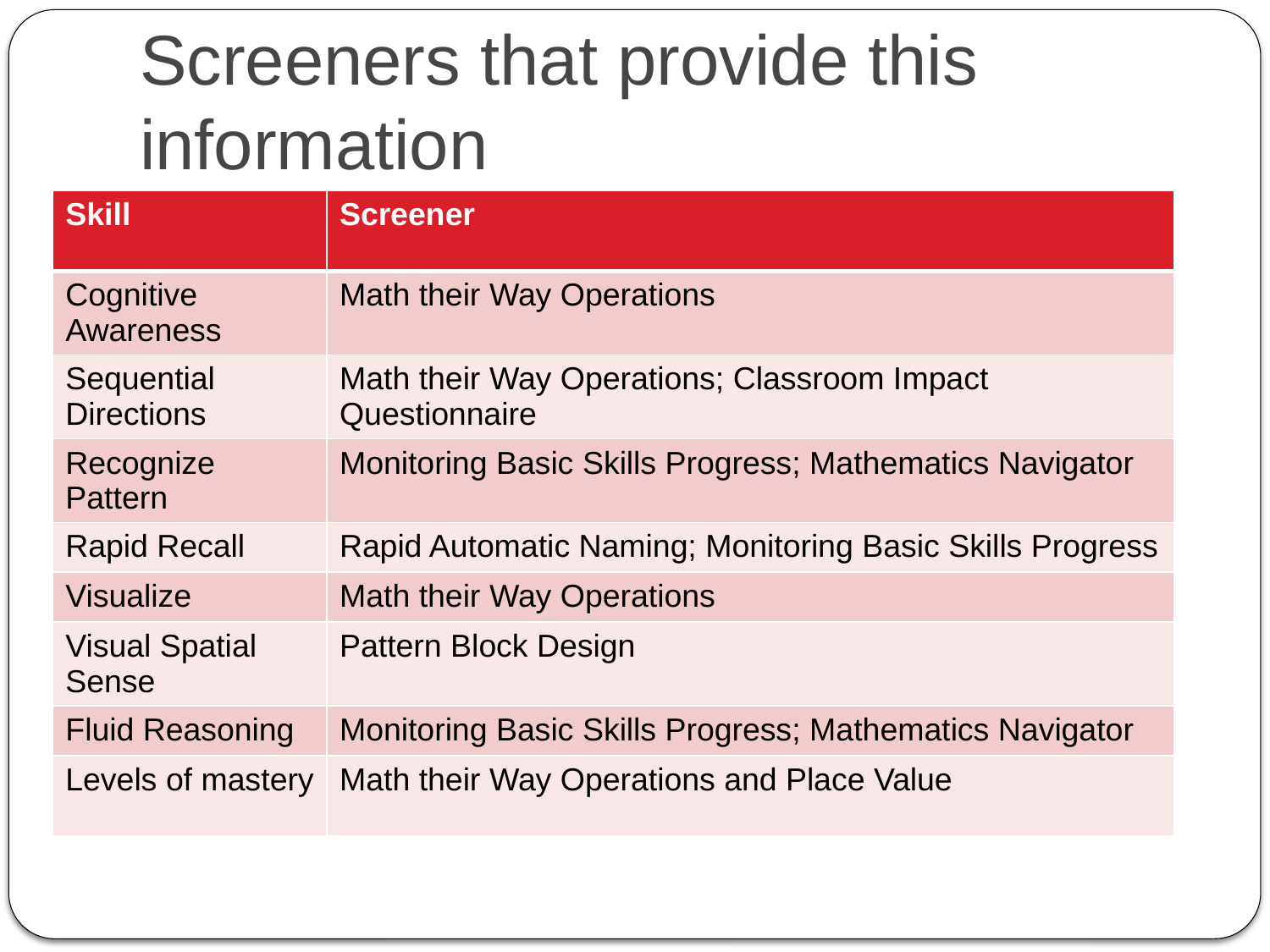

# Screeners that provide this information
| Skill | Screener |
| --- | --- |
| Cognitive Awareness | Math their Way Operations |
| Sequential Directions | Math their Way Operations; Classroom Impact Questionnaire |
| Recognize Pattern | Monitoring Basic Skills Progress; Mathematics Navigator |
| Rapid Recall | Rapid Automatic Naming; Monitoring Basic Skills Progress |
| Visualize | Math their Way Operations |
| Visual Spatial Sense | Pattern Block Design |
| Fluid Reasoning | Monitoring Basic Skills Progress; Mathematics Navigator |
| Levels of mastery | Math their Way Operations and Place Value |